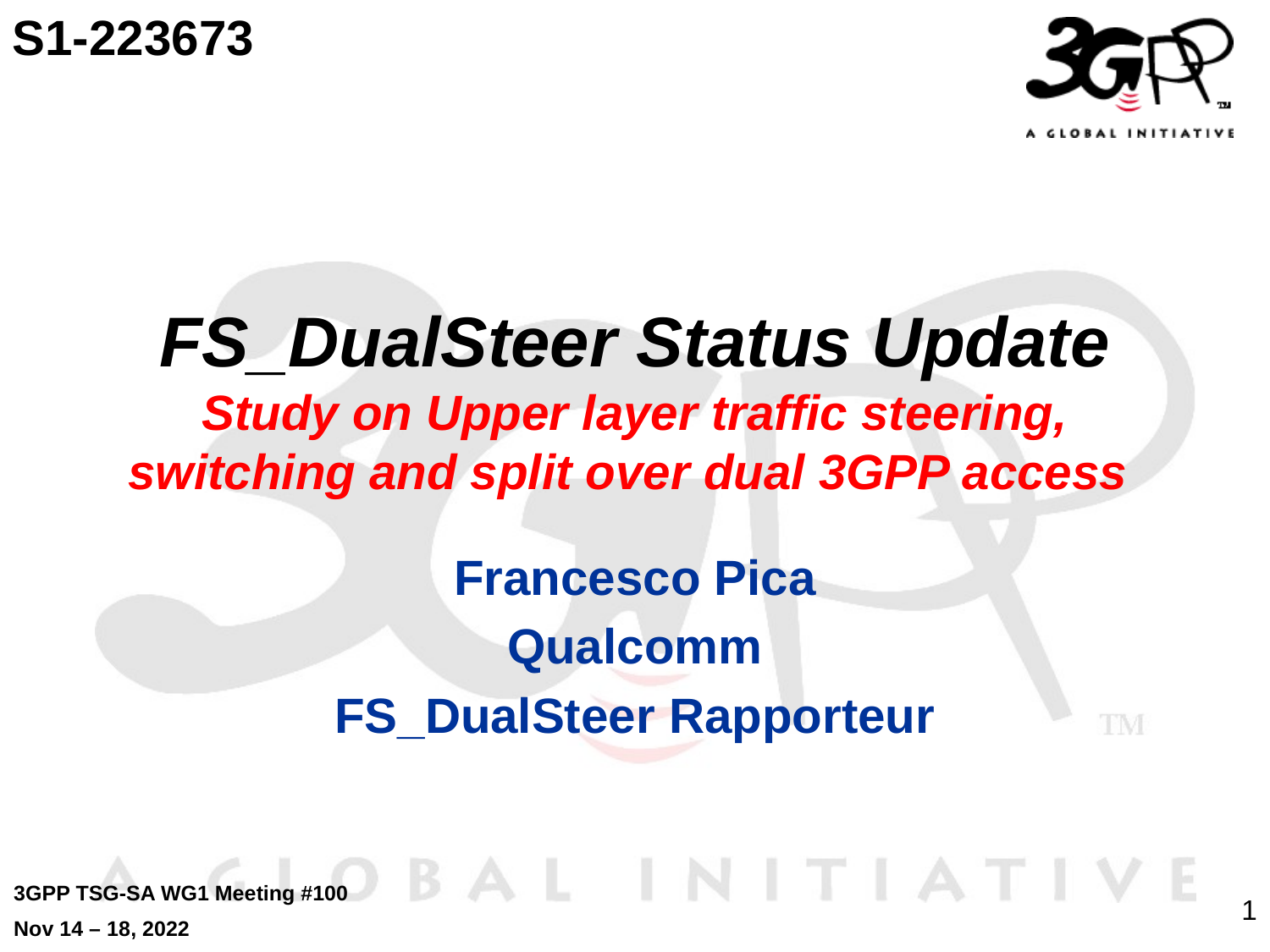

S1-223673
# FS_DualSteer Status Update Study on Upper layer traffic steering, switching and split over dual 3GPP access
Francesco Pica
Qualcomm
FS_DualSteer Rapporteur
3GPP TSG-SA WG1 Meeting #100
Nov 14 – 18, 2022
1